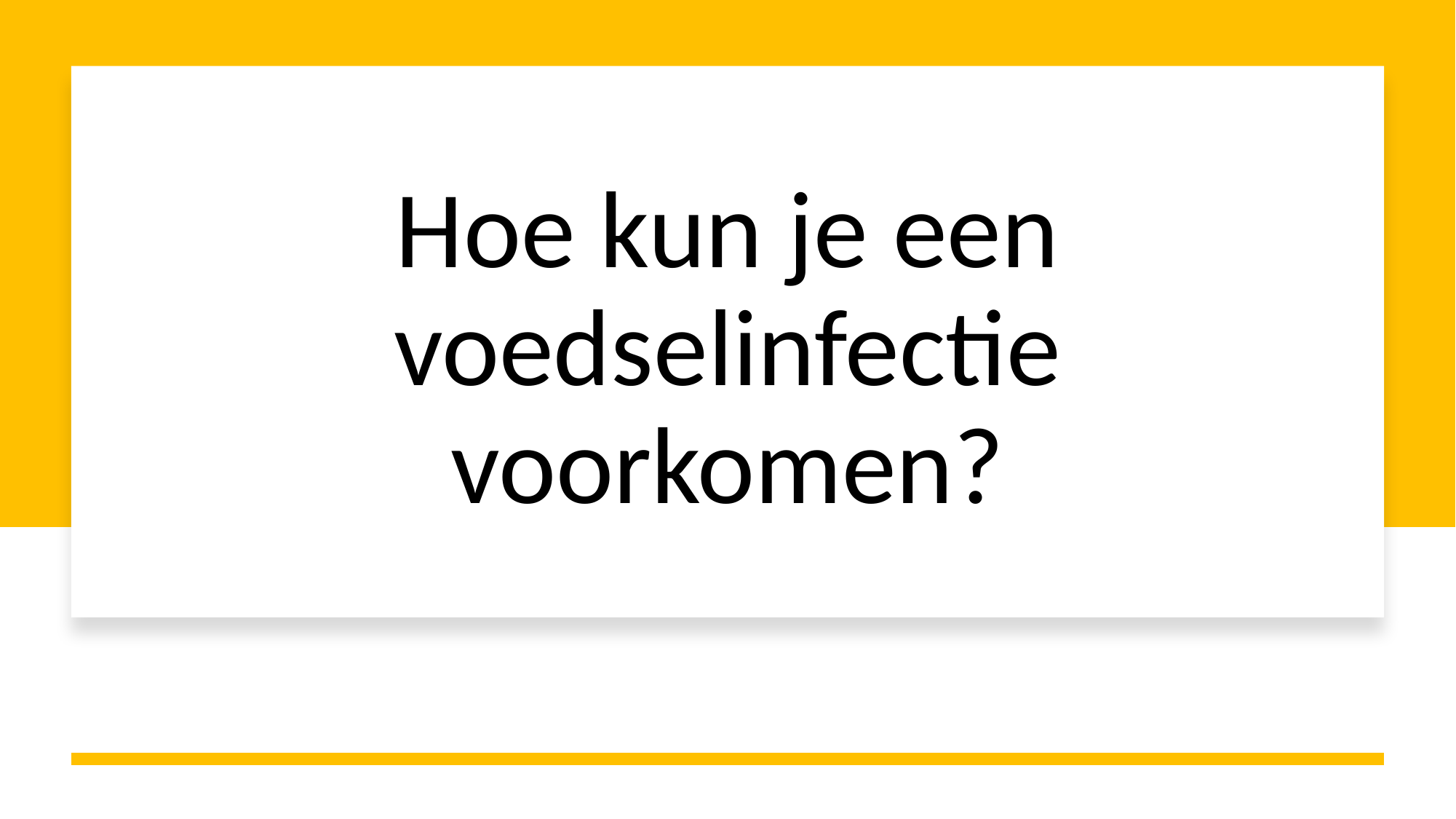

# Hoe kun je een voedselinfectie voorkomen?